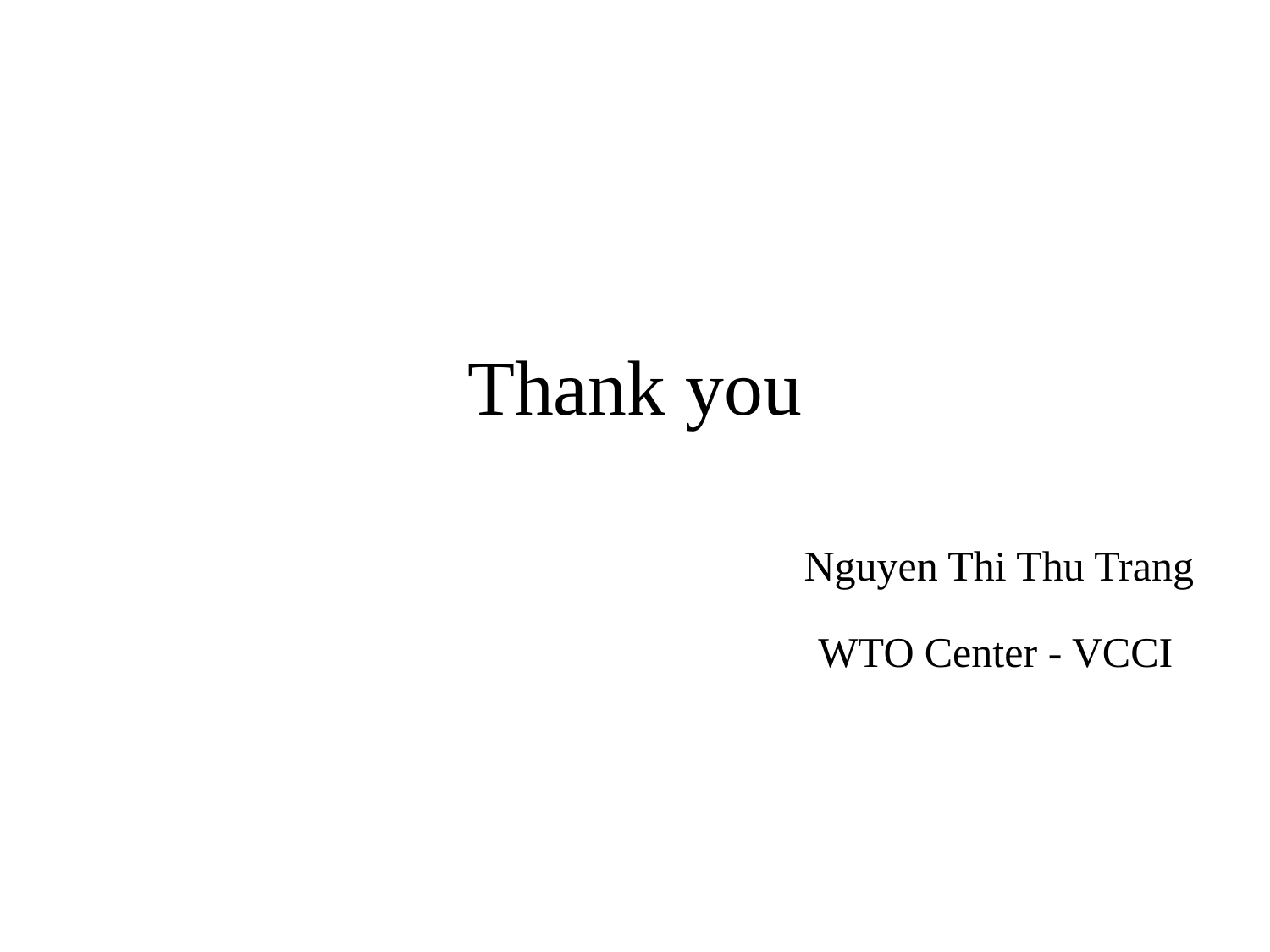

#

Thank you

 Nguyen Thi Thu Trang
                                                                      WTO Center - VCCI